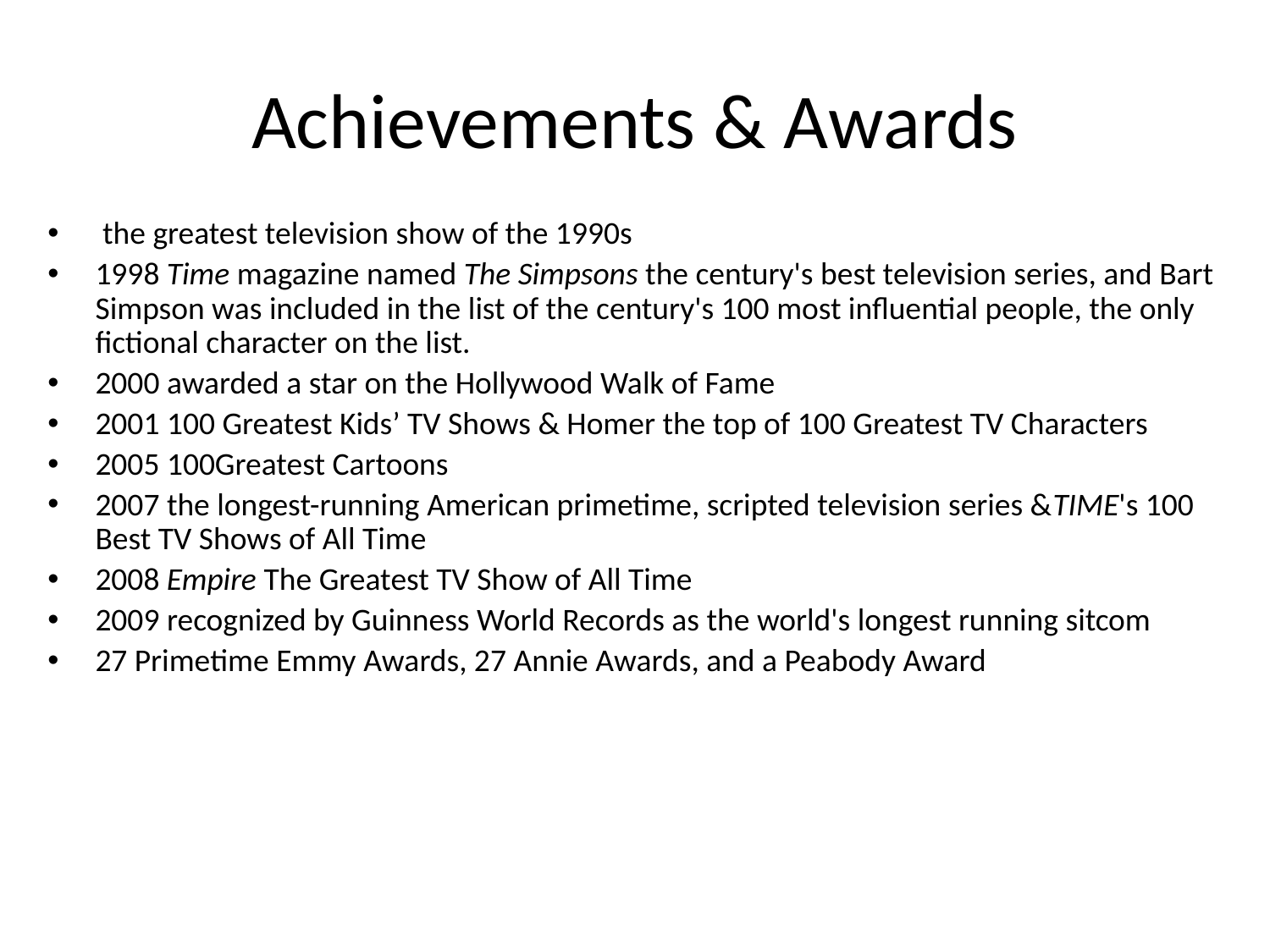

# Achievements & Awards

 the greatest television show of the 1990s
1998 Time magazine named The Simpsons the century's best television series, and Bart Simpson was included in the list of the century's 100 most influential people, the only fictional character on the list.
2000 awarded a star on the Hollywood Walk of Fame
2001 100 Greatest Kids’ TV Shows & Homer the top of 100 Greatest TV Characters
2005 100Greatest Cartoons
2007 the longest-running American primetime, scripted television series &TIME's 100 Best TV Shows of All Time
2008 Empire The Greatest TV Show of All Time
2009 recognized by Guinness World Records as the world's longest running sitcom
27 Primetime Emmy Awards, 27 Annie Awards, and a Peabody Award